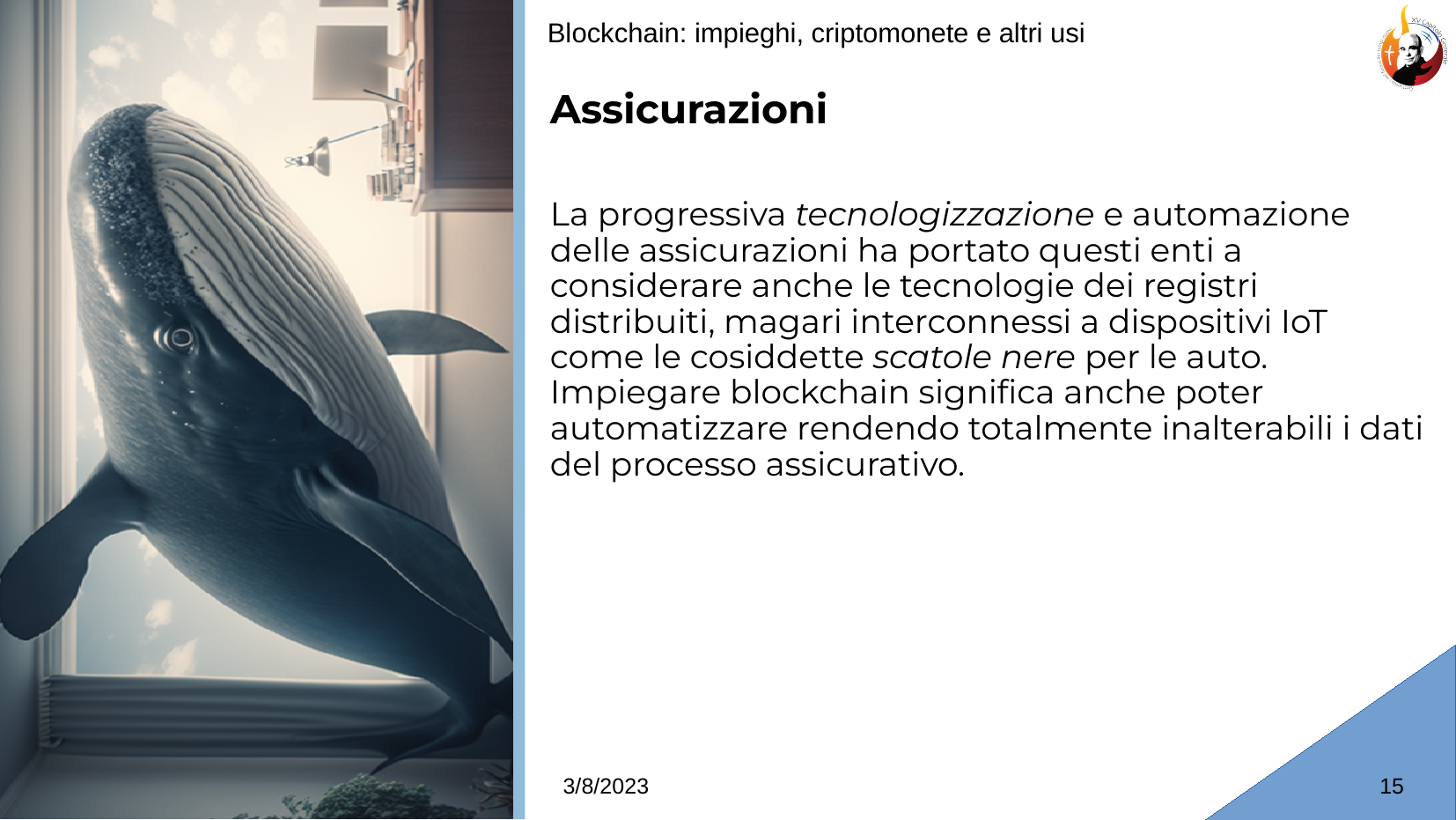

Blockchain: impieghi, criptomonete e altri usi
# Assicurazioni
La progressiva tecnologizzazione e automazione delle assicurazioni ha portato questi enti a considerare anche le tecnologie dei registri distribuiti, magari interconnessi a dispositivi IoT come le cosiddette scatole nere per le auto. Impiegare blockchain significa anche poter automatizzare rendendo totalmente inalterabili i dati del processo assicurativo.